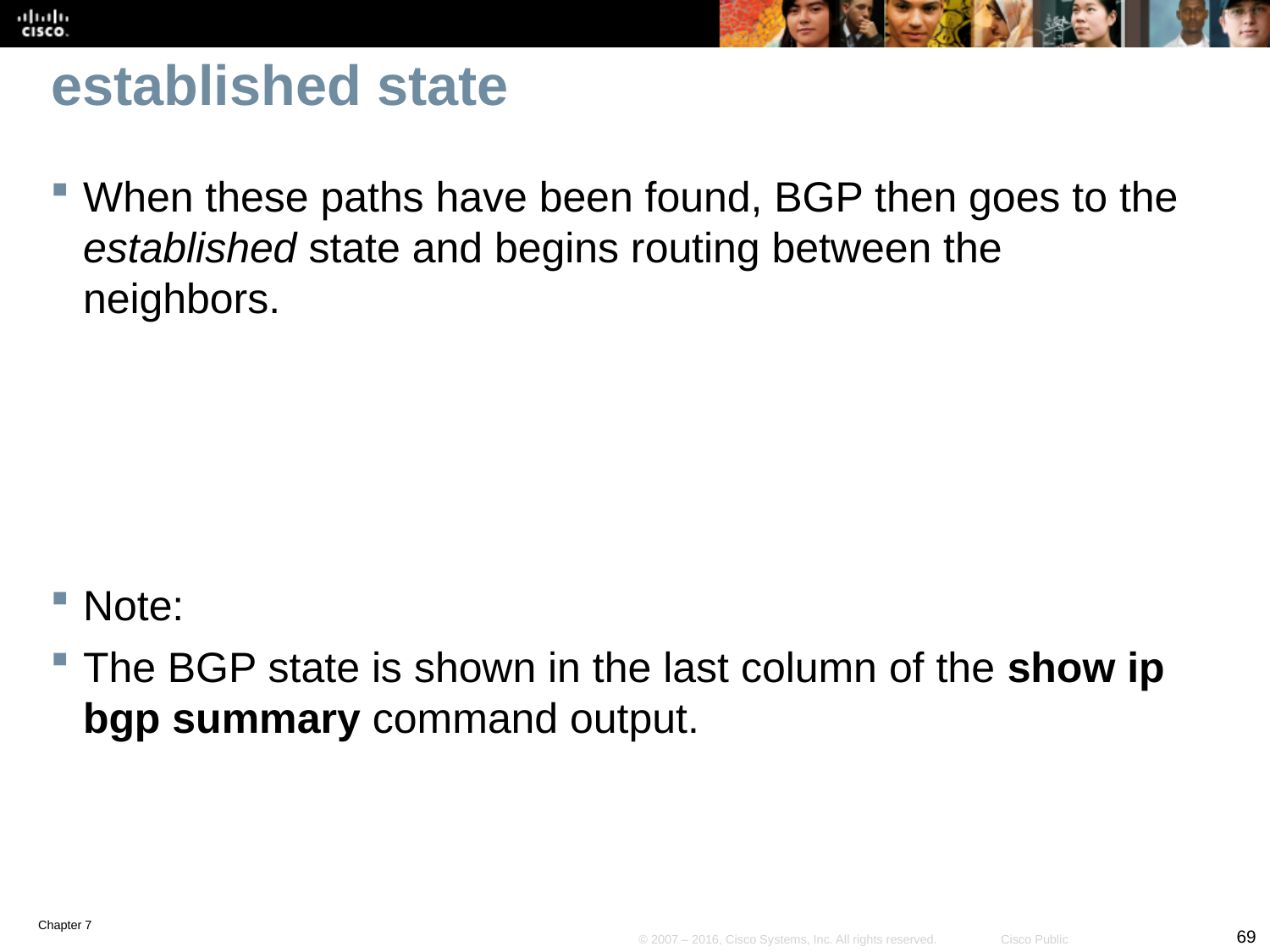

# established state
When these paths have been found, BGP then goes to the established state and begins routing between the neighbors.

Note:
The BGP state is shown in the last column of the show ip bgp summary command output.